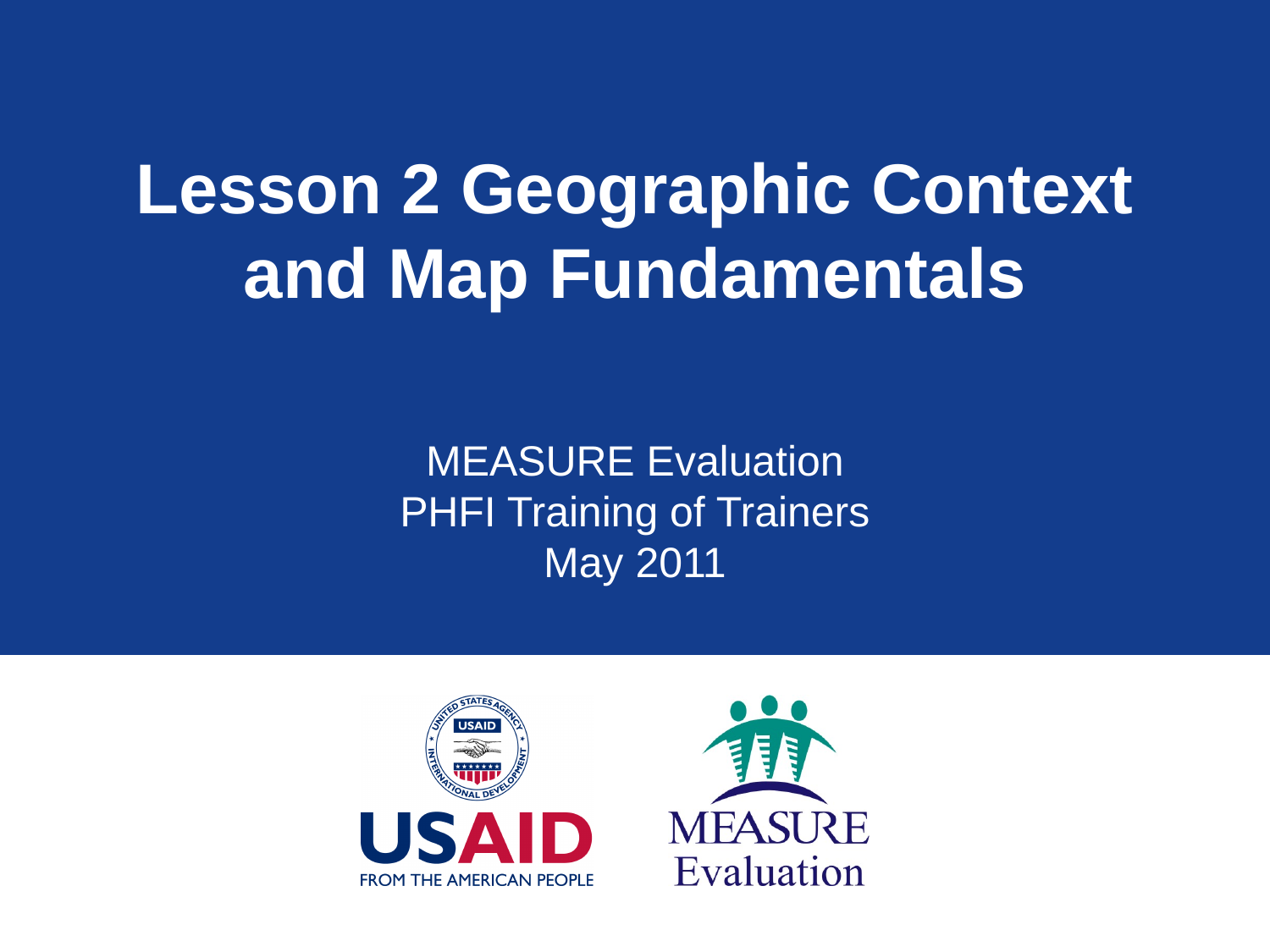

# Lesson 2 Geographic Context and Map Fundamentals
MEASURE Evaluation
PHFI Training of Trainers
May 2011